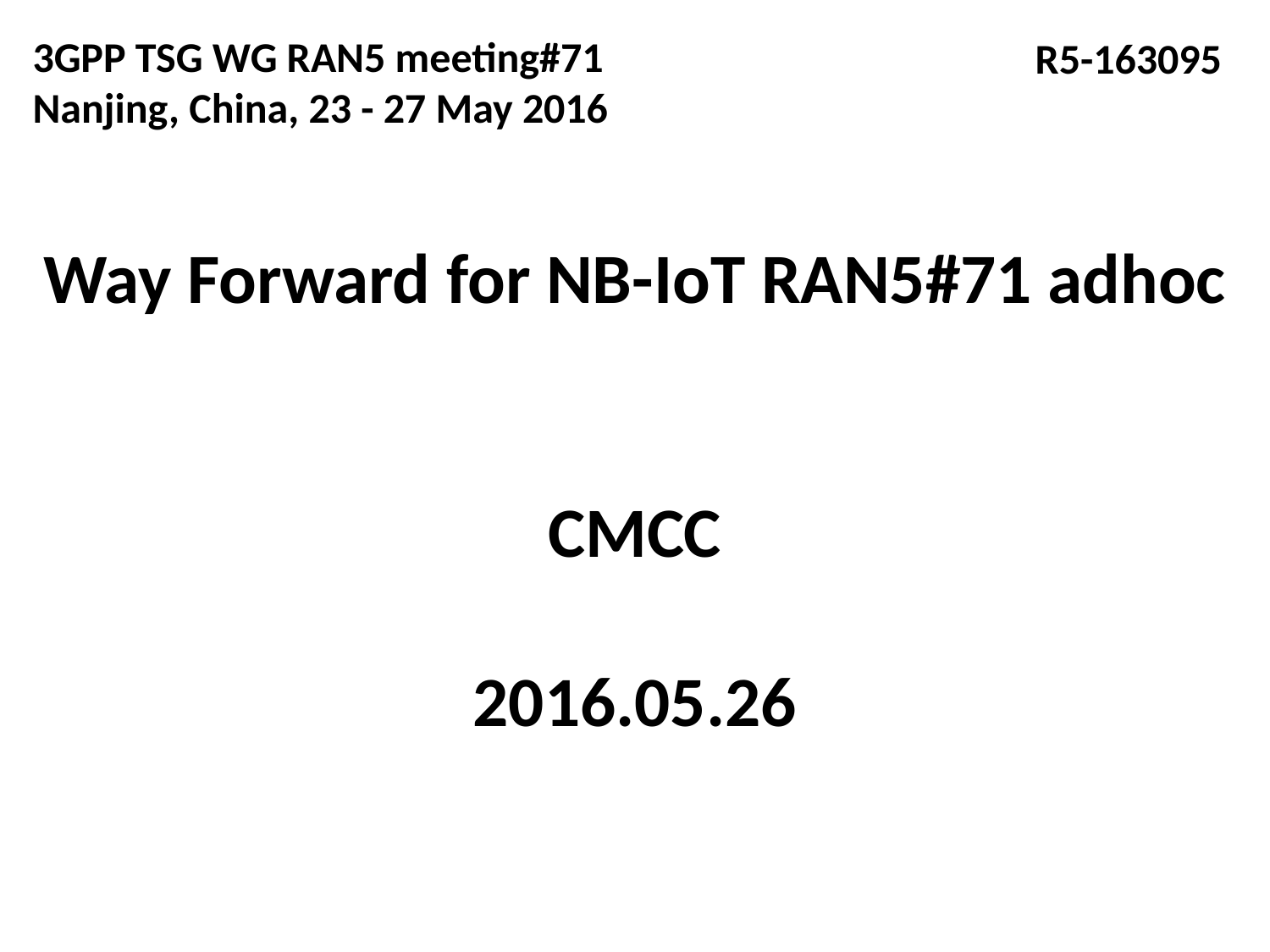

3GPP TSG WG RAN5 meeting#71
Nanjing, China, 23 - 27 May 2016
 R5-163095
# Way Forward for NB-IoT RAN5#71 adhoc CMCC 2016.05.26